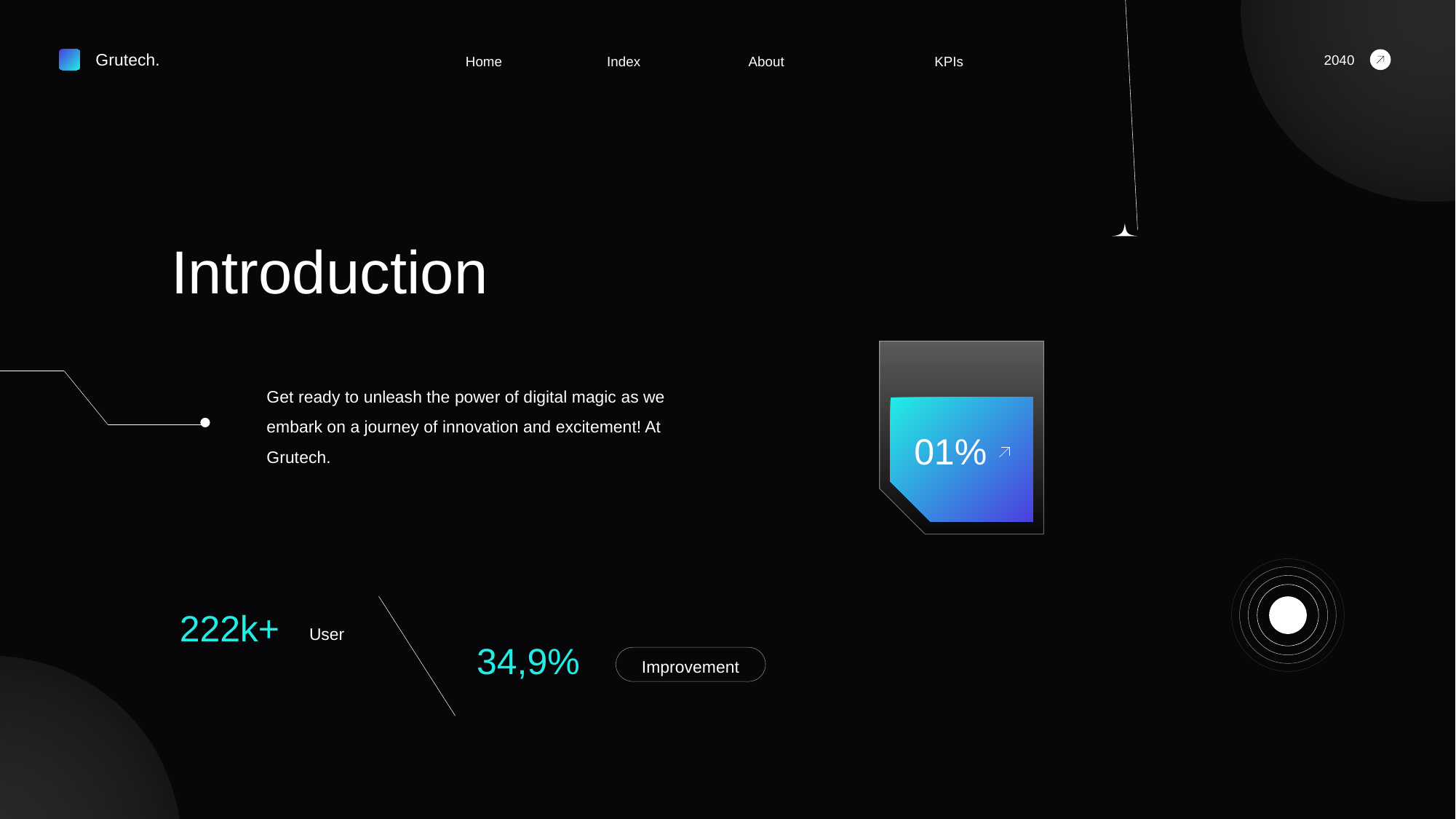

Grutech.
2040
About
Home
Index
KPIs

Introduction

Get ready to unleash the power of digital magic as we
embark on a journey of innovation and excitement! At
Grutech.

01%

222k+
User
34,9%
Improvement